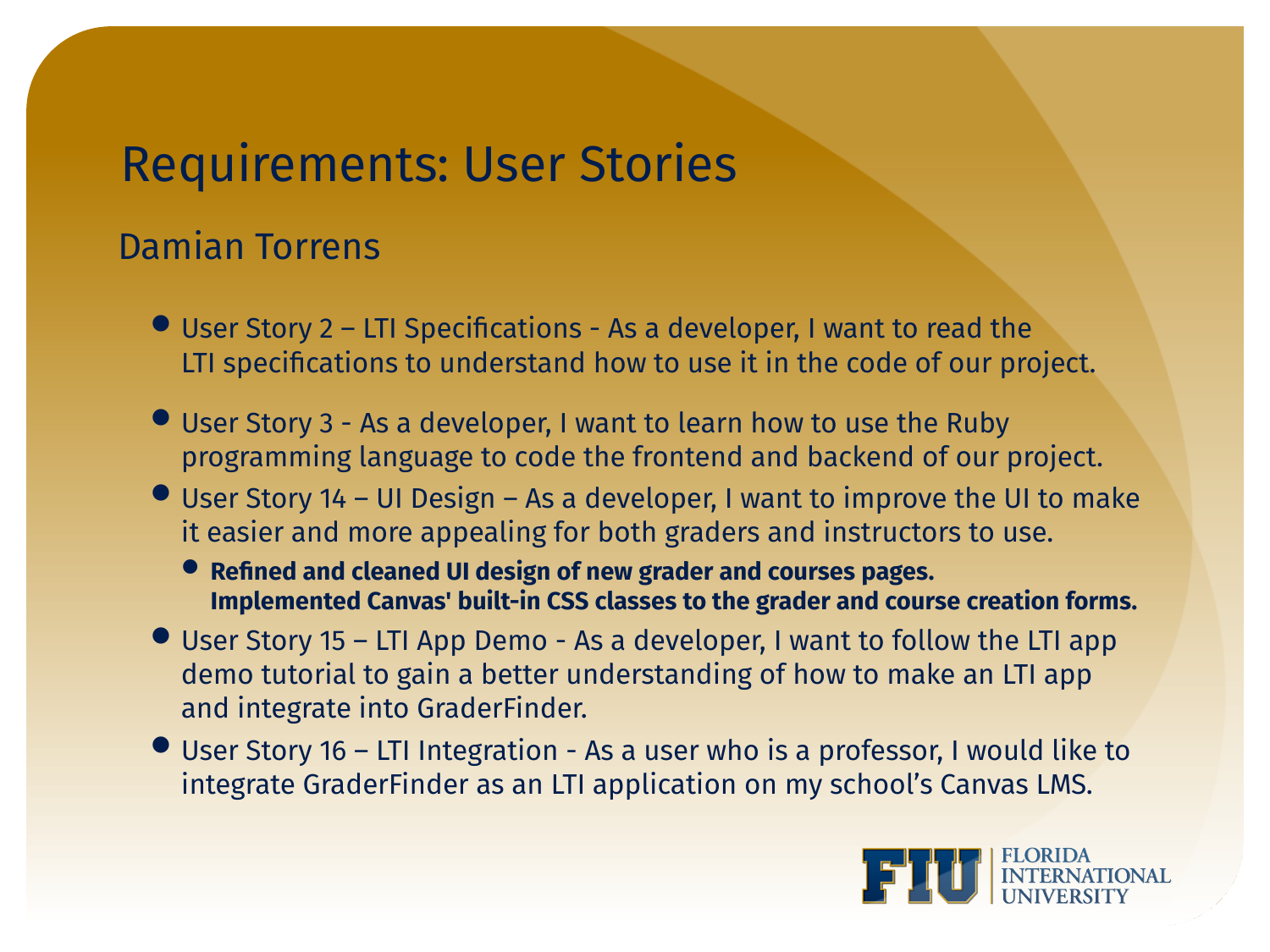

# Requirements: User Stories
Damian Torrens

User Story 2 – LTI Specifications - As a developer, I want to read the LTI specifications to understand how to use it in the code of our project.
User Story 3 - As a developer, I want to learn how to use the Ruby programming language to code the frontend and backend of our project.
User Story 14 – UI Design – As a developer, I want to improve the UI to make it easier and more appealing for both graders and instructors to use.
Refined and cleaned UI design of new grader and courses pages. Implemented Canvas' built-in CSS classes to the grader and course creation forms.
User Story 15 – LTI App Demo - As a developer, I want to follow the LTI app demo tutorial to gain a better understanding of how to make an LTI app and integrate into GraderFinder.
User Story 16 – LTI Integration - As a user who is a professor, I would like to integrate GraderFinder as an LTI application on my school’s Canvas LMS.